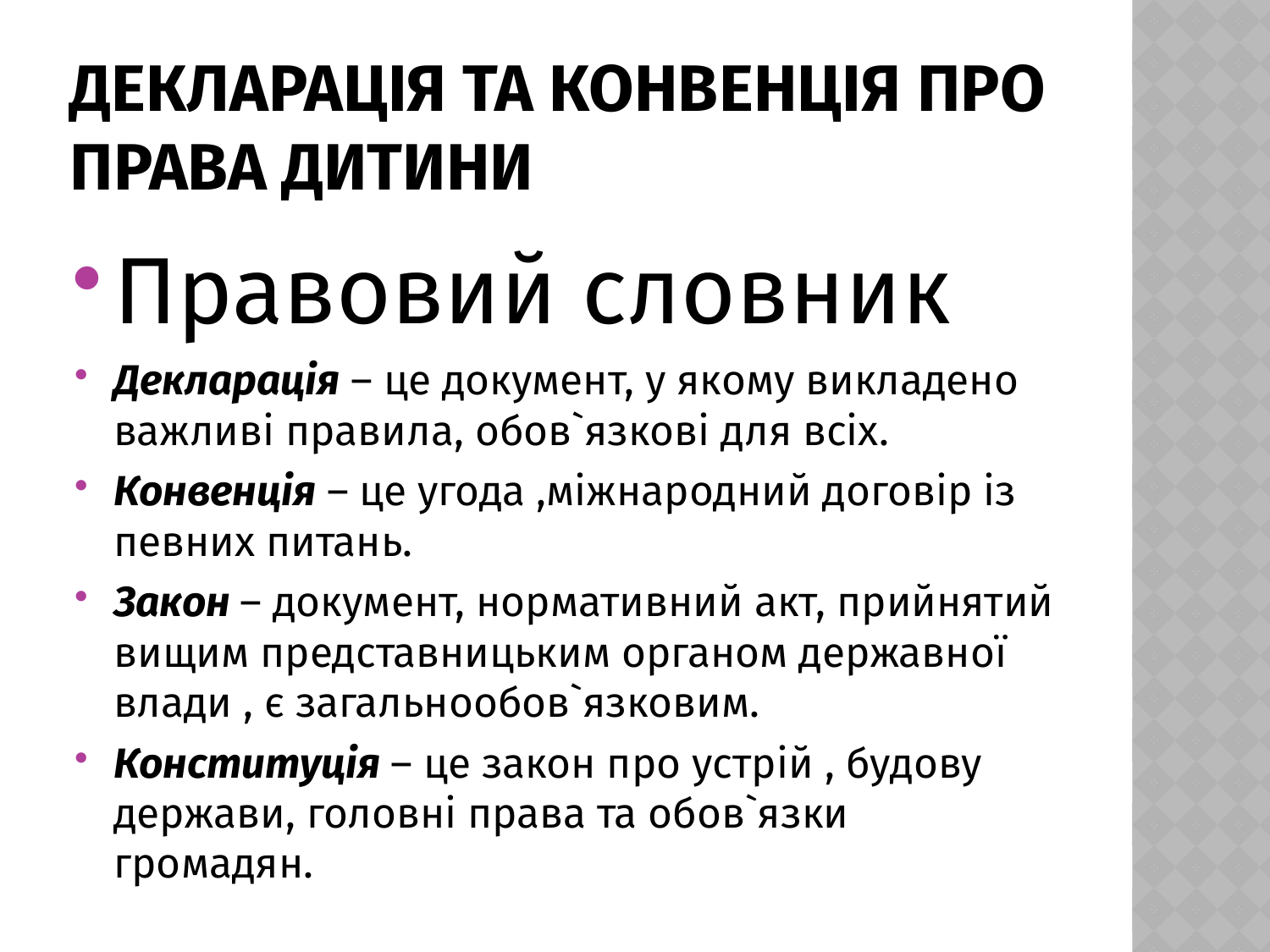

# Декларація та конвенція про права дитини
Правовий словник
Декларація – це документ, у якому викладено важливі правила, обов`язкові для всіх.
Конвенція – це угода ,міжнародний договір із певних питань.
Закон – документ, нормативний акт, прийнятий вищим представницьким органом державної влади , є загальнообов`язковим.
Конституція – це закон про устрій , будову держави, головні права та обов`язки громадян.